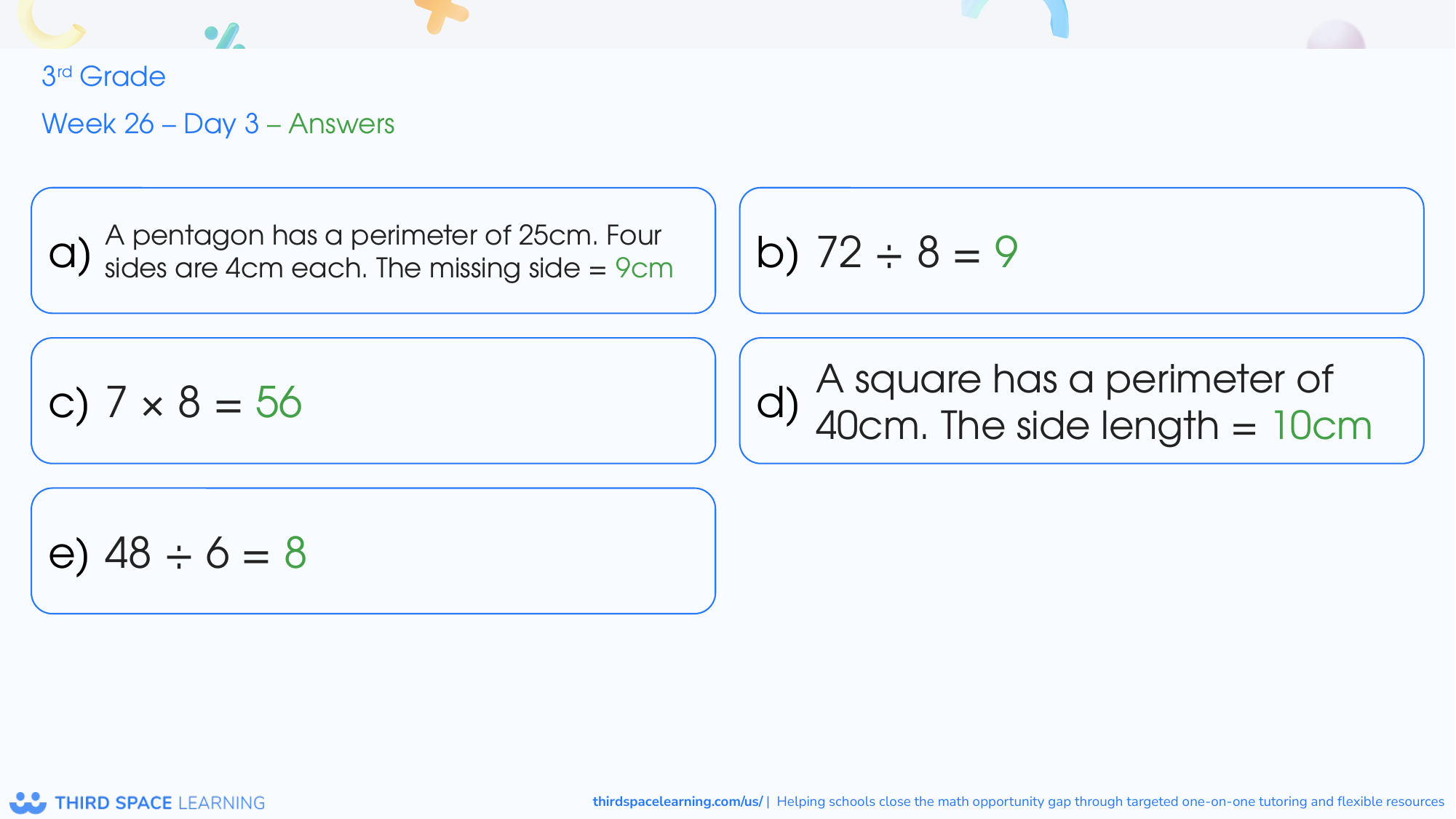

3rd Grade
Week 26 – Day 3 – Answers
A pentagon has a perimeter of 25cm. Four sides are 4cm each. The missing side = 9cm
72 ÷ 8 = 9
7 × 8 = 56
A square has a perimeter of 40cm. The side length = 10cm
48 ÷ 6 = 8